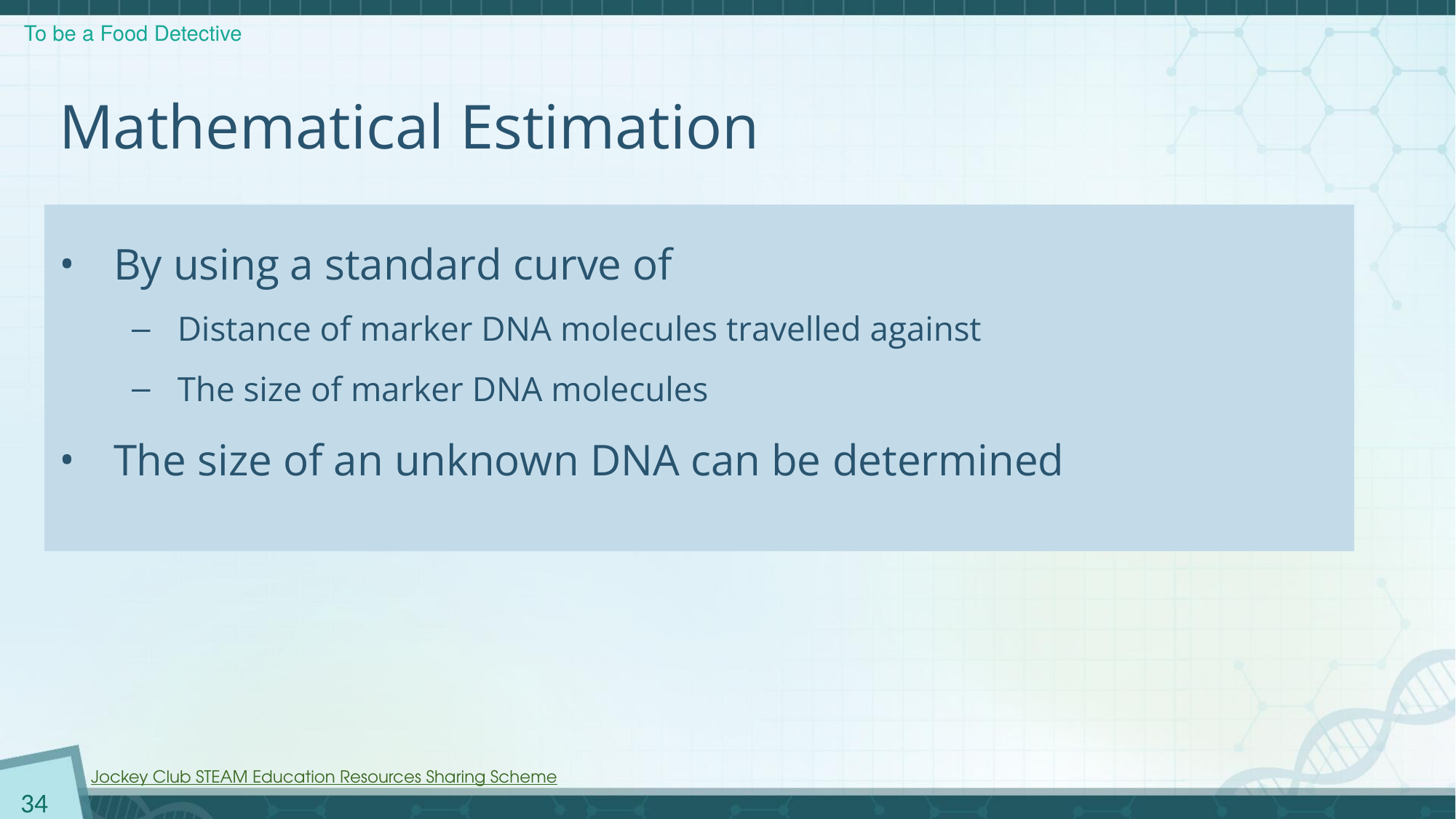

# Mathematical Estimation
By using a standard curve of
Distance of marker DNA molecules travelled against
The size of marker DNA molecules
The size of an unknown DNA can be determined

34